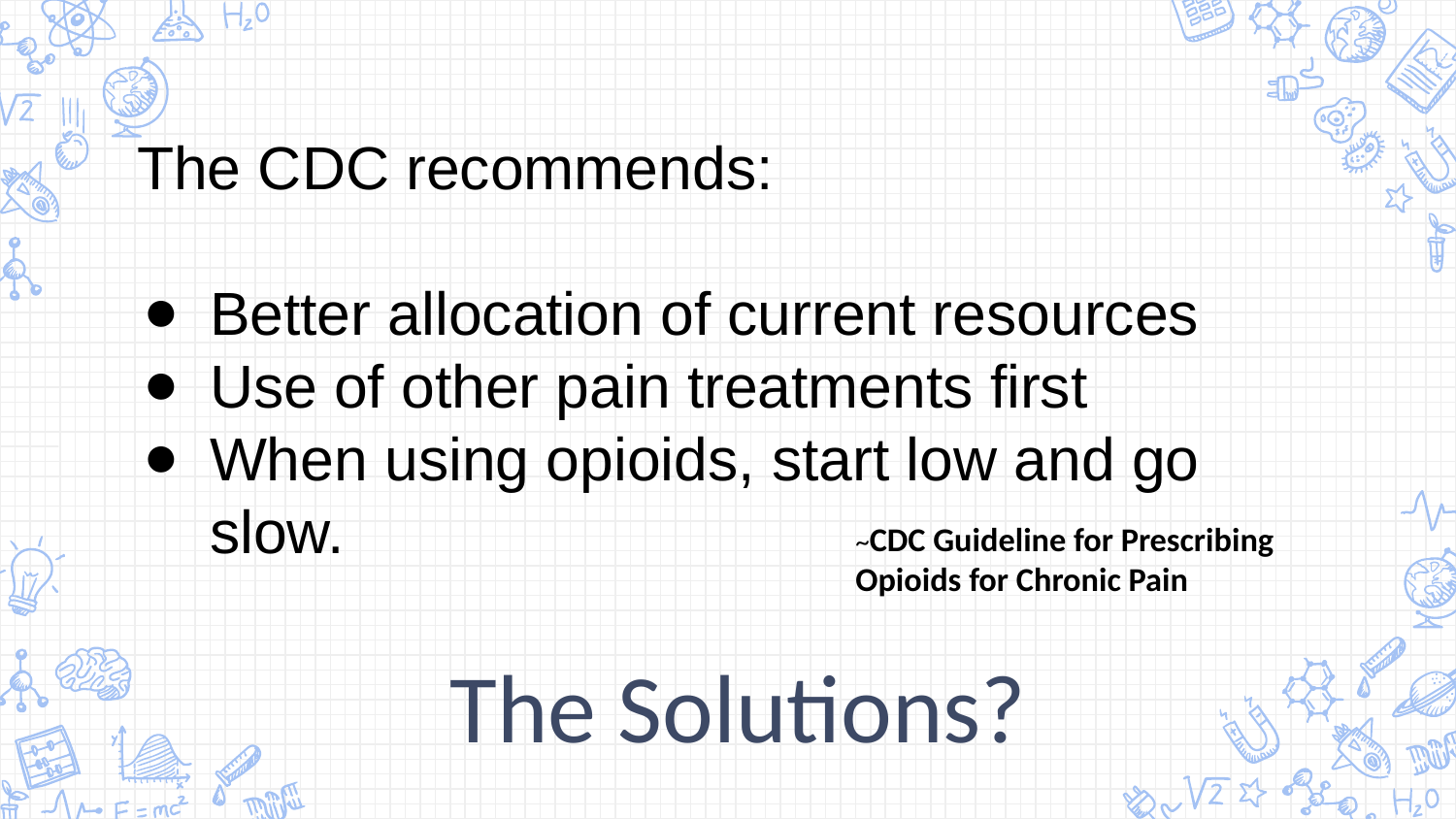

The CDC recommends:

Better allocation of current resources
Use of other pain treatments first
When using opioids, start low and go slow.
~CDC Guideline for Prescribing Opioids for Chronic Pain

The Solutions?